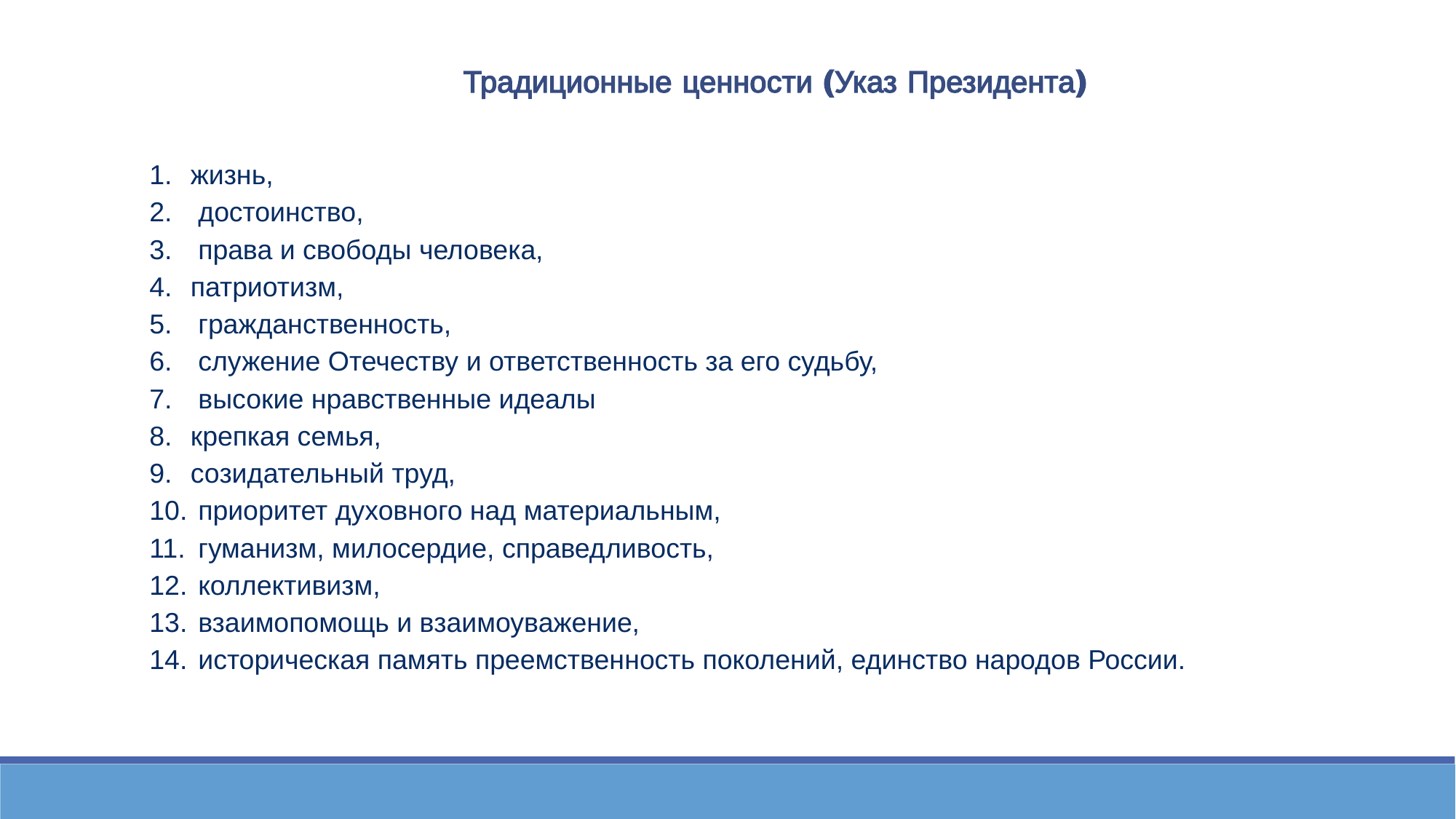

Традиционные ценности (Указ Президента)
жизнь,
 достоинство,
 права и свободы человека,
патриотизм,
 гражданственность,
 служение Отечеству и ответственность за его судьбу,
 высокие нравственные идеалы
крепкая семья,
созидательный труд,
 приоритет духовного над материальным,
 гуманизм, милосердие, справедливость,
 коллективизм,
 взаимопомощь и взаимоуважение,
 историческая память преемственность поколений, единство народов России.